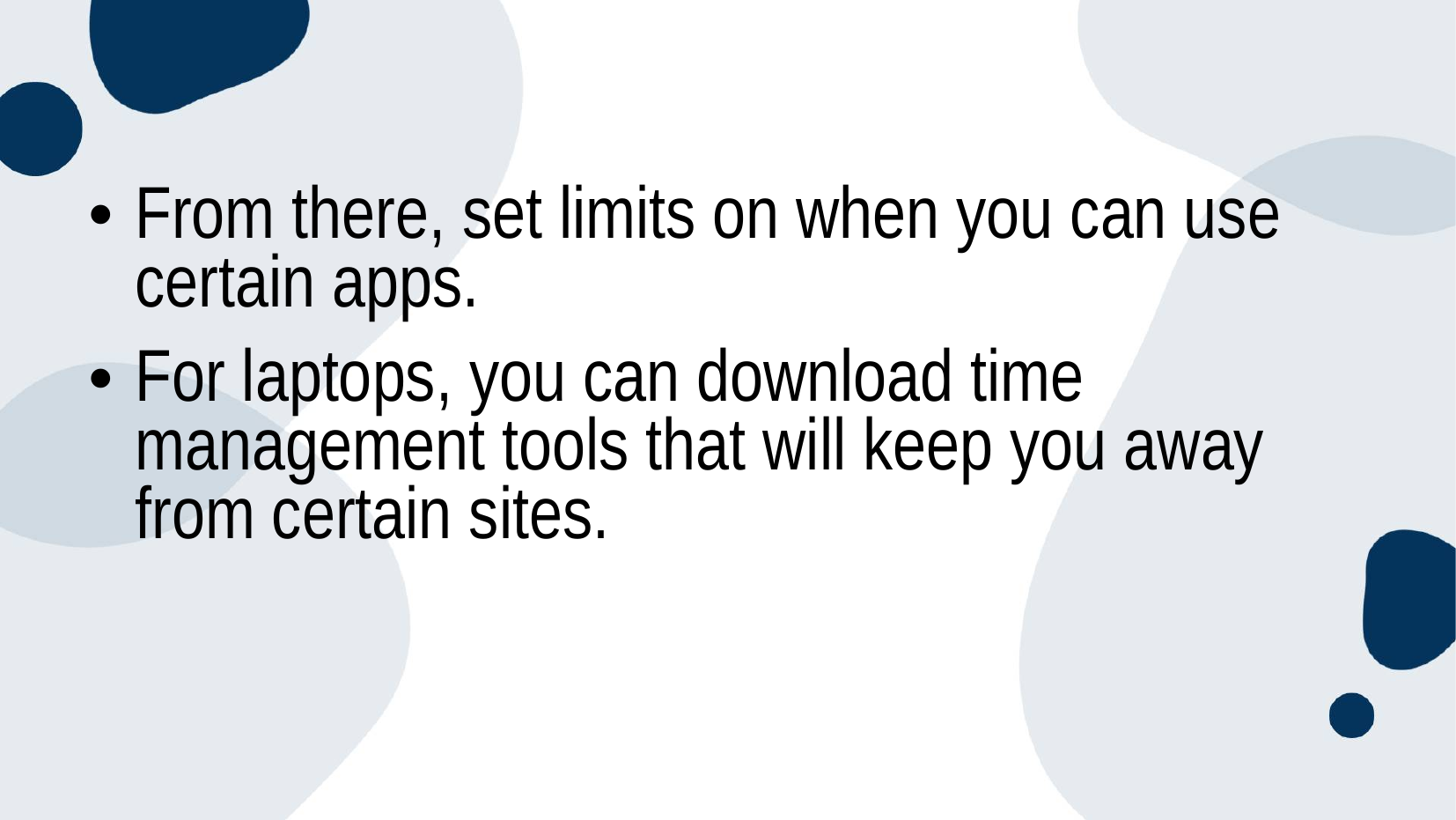

From there, set limits on when you can use certain apps.
For laptops, you can download time management tools that will keep you away from certain sites.